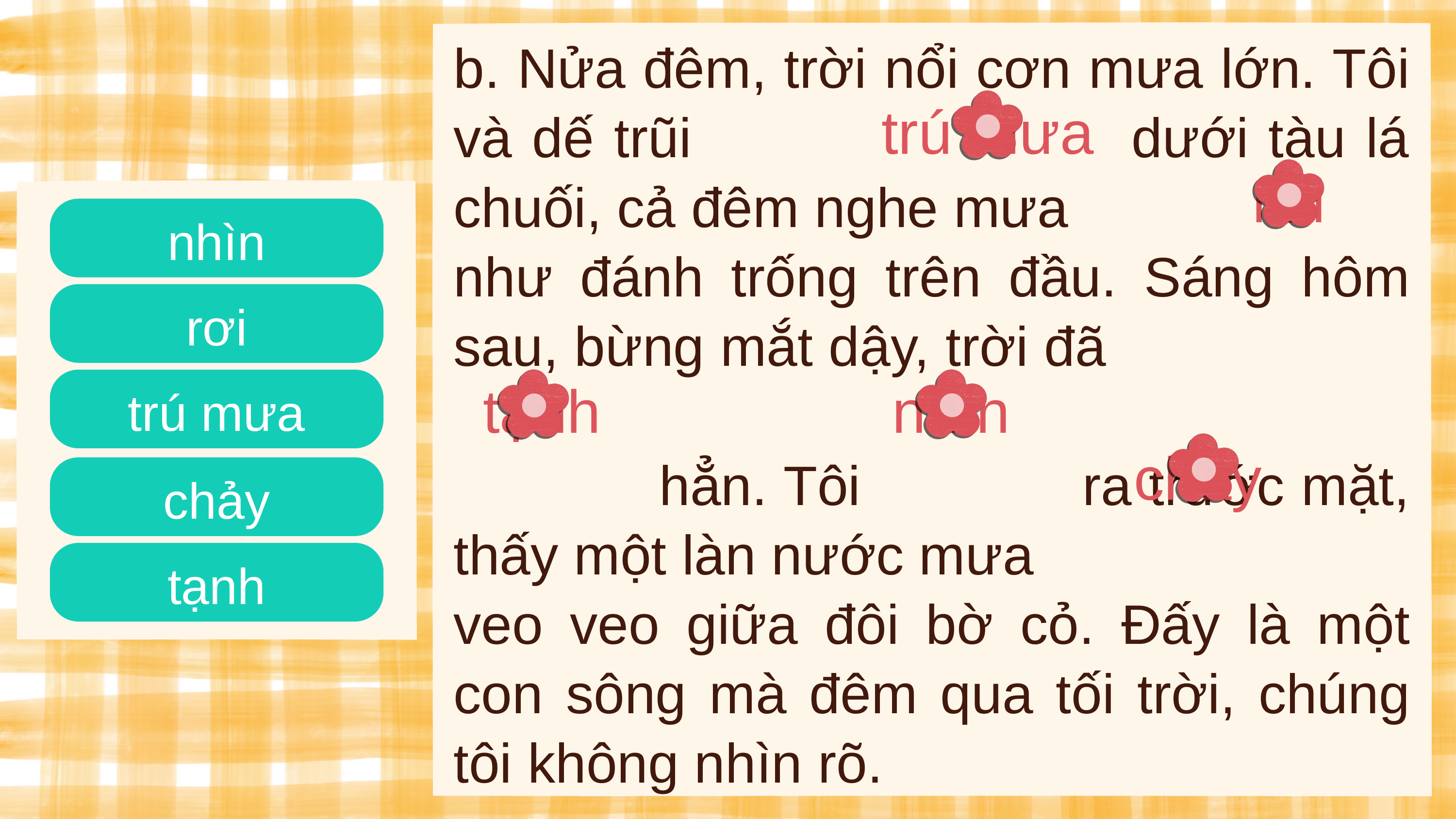

b. Nửa đêm, trời nổi cơn mưa lớn. Tôi và dế trũi                      dưới tàu lá chuối, cả đêm nghe mưa
như đánh trống trên đầu. Sáng hôm sau, bừng mắt dậy, trời đã
            hẳn. Tôi             ra trước mặt, thấy một làn nước mưa
veo veo giữa đôi bờ cỏ. Đấy là một con sông mà đêm qua tối trời, chúng tôi không nhìn rõ.

trú mưa

rơi

nhìn

rơi

trú mưa

tạnh
nhìn

chảy

chảy

tạnh